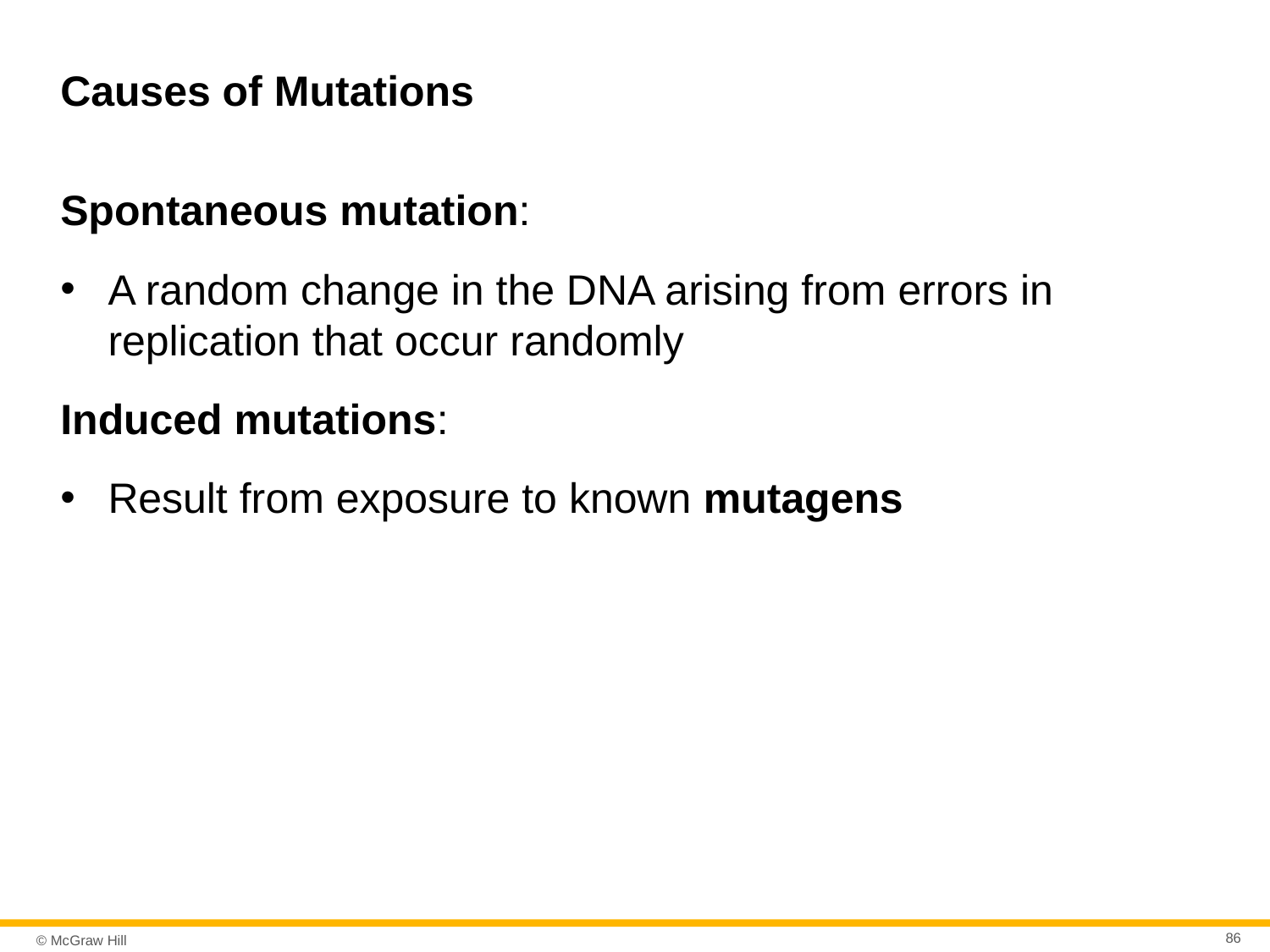

# Causes of Mutations
Spontaneous mutation:
A random change in the DNA arising from errors in replication that occur randomly
Induced mutations:
Result from exposure to known mutagens